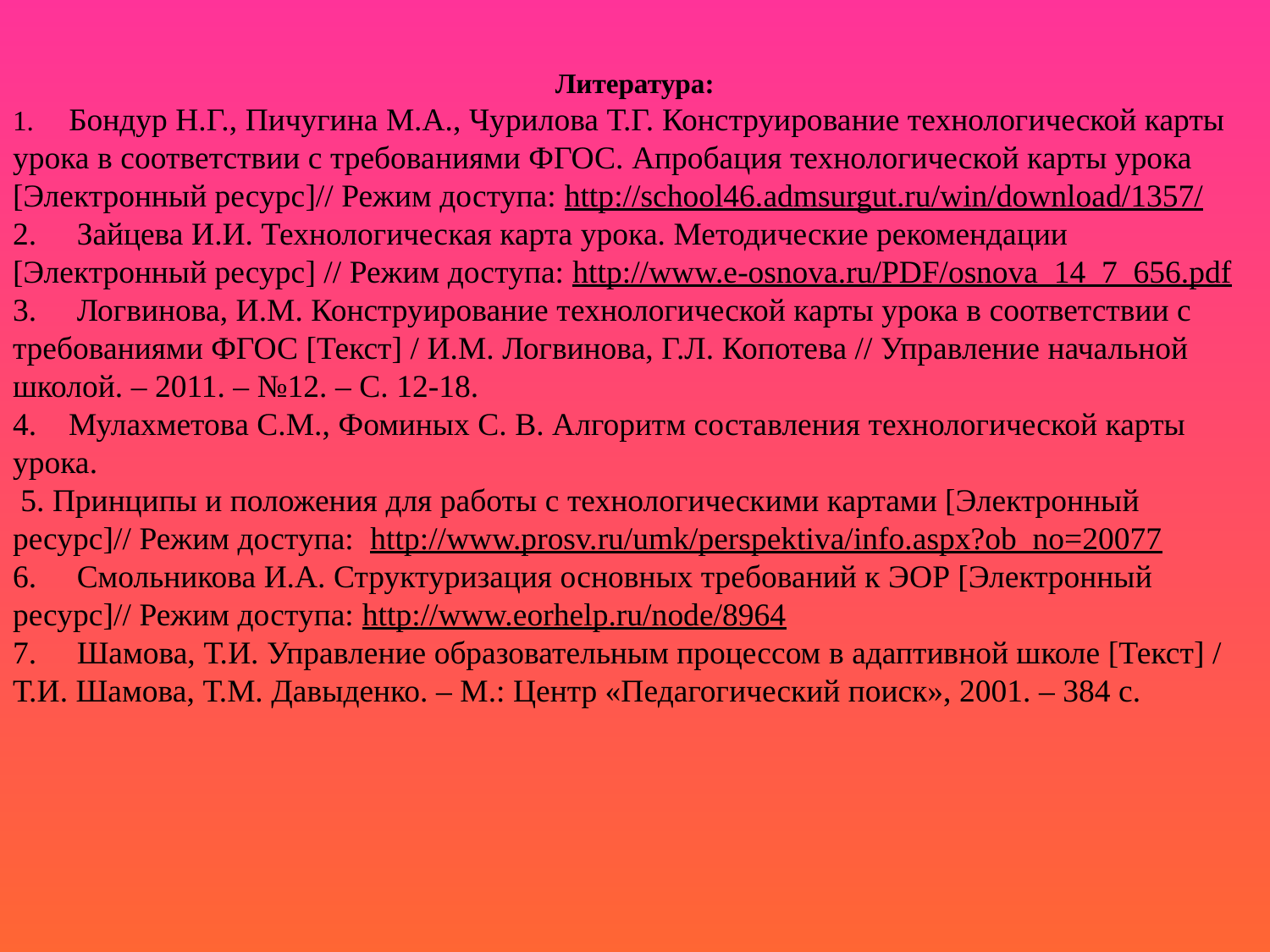

Литература:
1.     Бондур Н.Г., Пичугина М.А., Чурилова Т.Г. Конструирование технологической карты урока в соответствии с требованиями ФГОС. Апробация технологической карты урока [Электронный ресурс]// Режим доступа: http://school46.admsurgut.ru/win/download/1357/
2.     Зайцева И.И. Технологическая карта урока. Методические рекомендации [Электронный ресурс] // Режим доступа: http://www.e-osnova.ru/PDF/osnova_14_7_656.pdf
3.     Логвинова, И.М. Конструирование технологической карты урока в соответствии с требованиями ФГОС [Текст] / И.М. Логвинова, Г.Л. Копотева // Управление начальной школой. – 2011. – №12. – С. 12-18.
4.    Мулахметова С.М., Фоминых С. В. Алгоритм составления технологической карты урока.
 5. Принципы и положения для работы с технологическими картами [Электронный ресурс]// Режим доступа:  http://www.prosv.ru/umk/perspektiva/info.aspx?ob_no=20077
6.     Смольникова И.А. Структуризация основных требований к ЭОР [Электронный ресурс]// Режим доступа: http://www.eorhelp.ru/node/8964
7.     Шамова, Т.И. Управление образовательным процессом в адаптивной школе [Текст] / Т.И. Шамова, Т.М. Давыденко. – М.: Центр «Педагогический поиск», 2001. – 384 с.